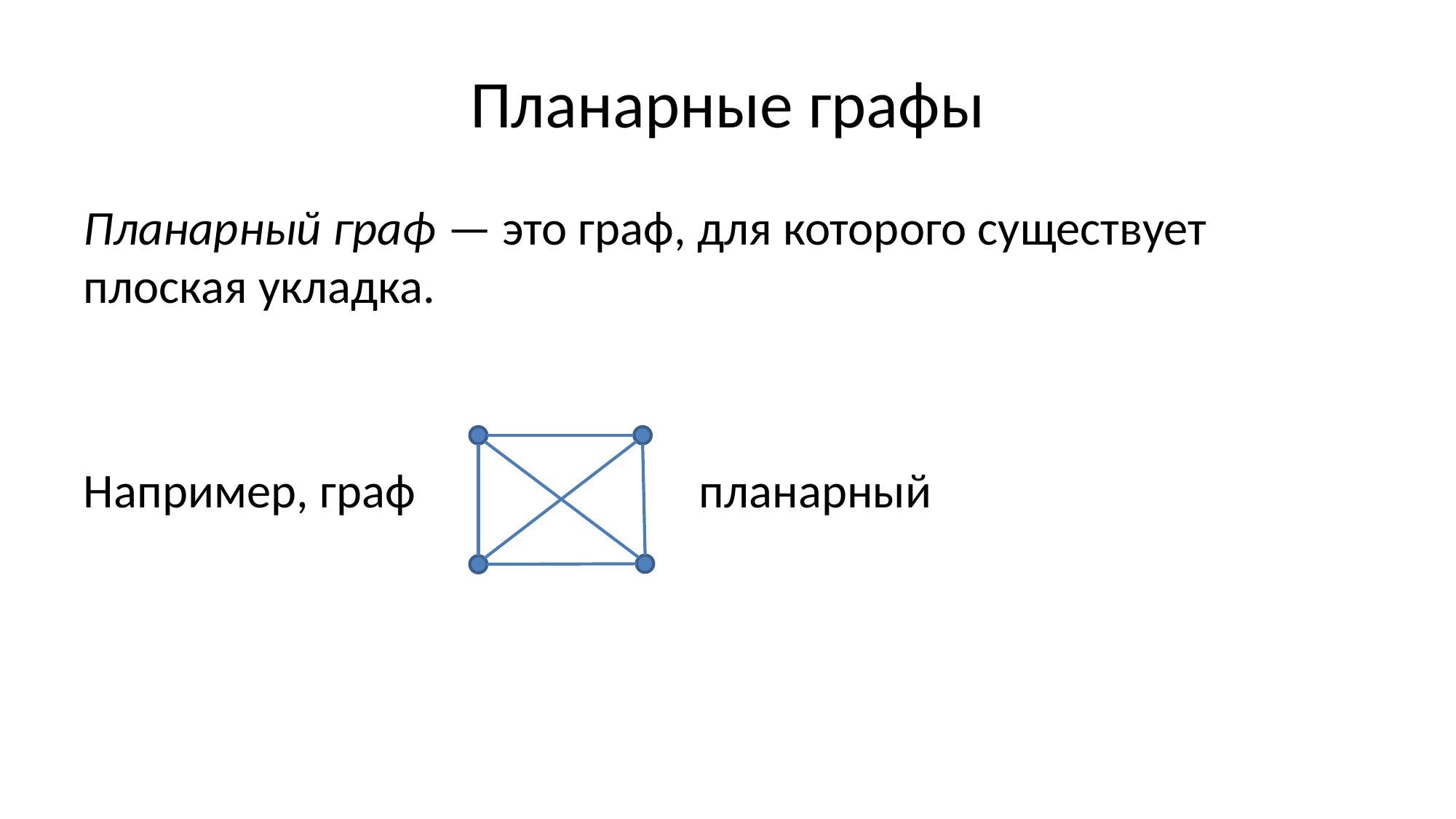

# Планарные графы
Планарный граф — это граф, для которого существует плоская укладка.

Например, граф                          планарный